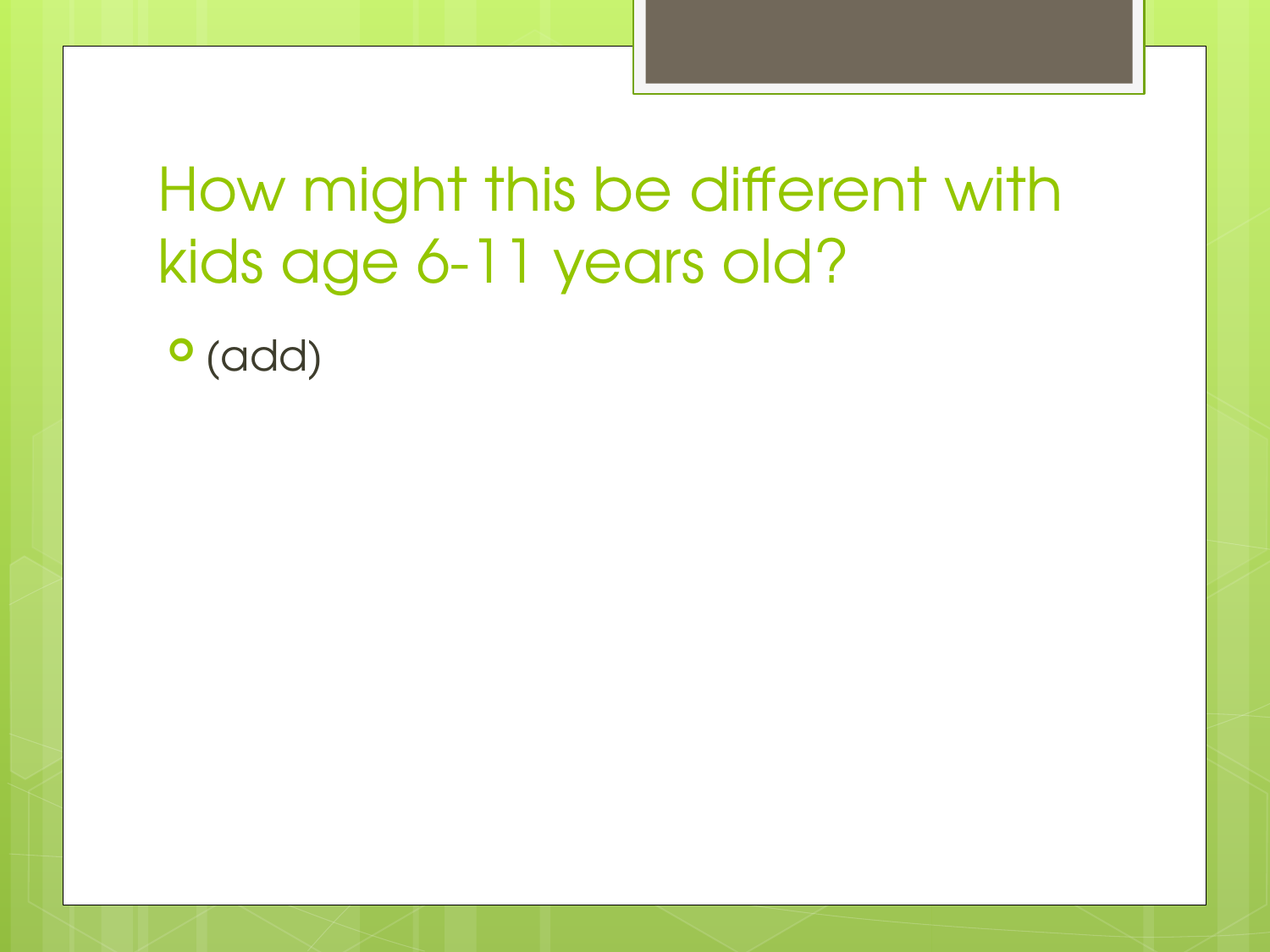

# How might this be different with kids age 6-11 years old?
(add)